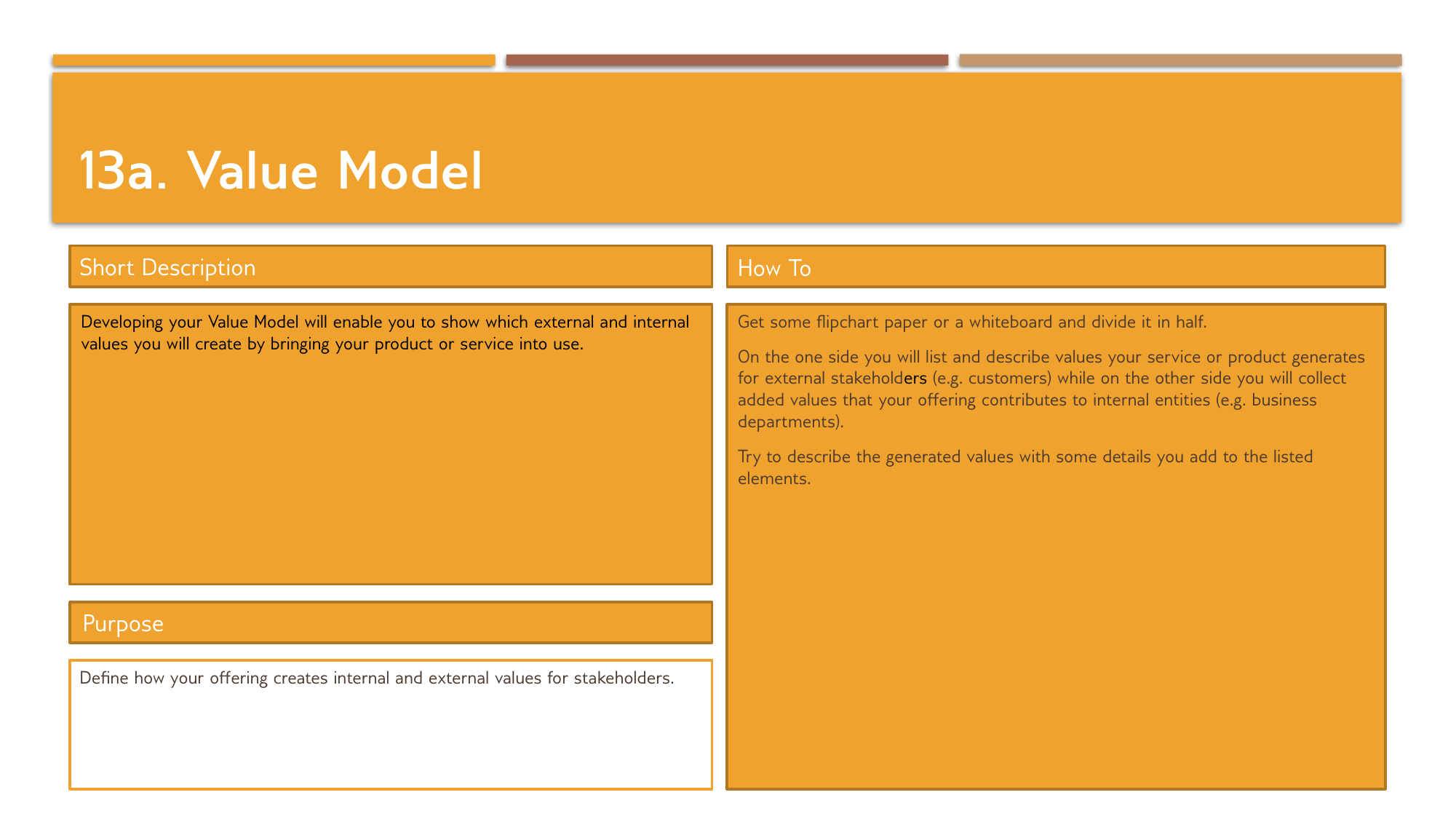

# 13a. Value Model
Short Description
How To
Get some flipchart paper or a whiteboard and divide it in half.
On the one side you will list and describe values your service or product generates for external stakeholders (e.g. customers) while on the other side you will collect added values that your offering contributes to internal entities (e.g. business departments).
Try to describe the generated values with some details you add to the listed elements.
Developing your Value Model will enable you to show which external and internal values you will create by bringing your product or service into use.
Purpose
Define how your offering creates internal and external values for stakeholders.